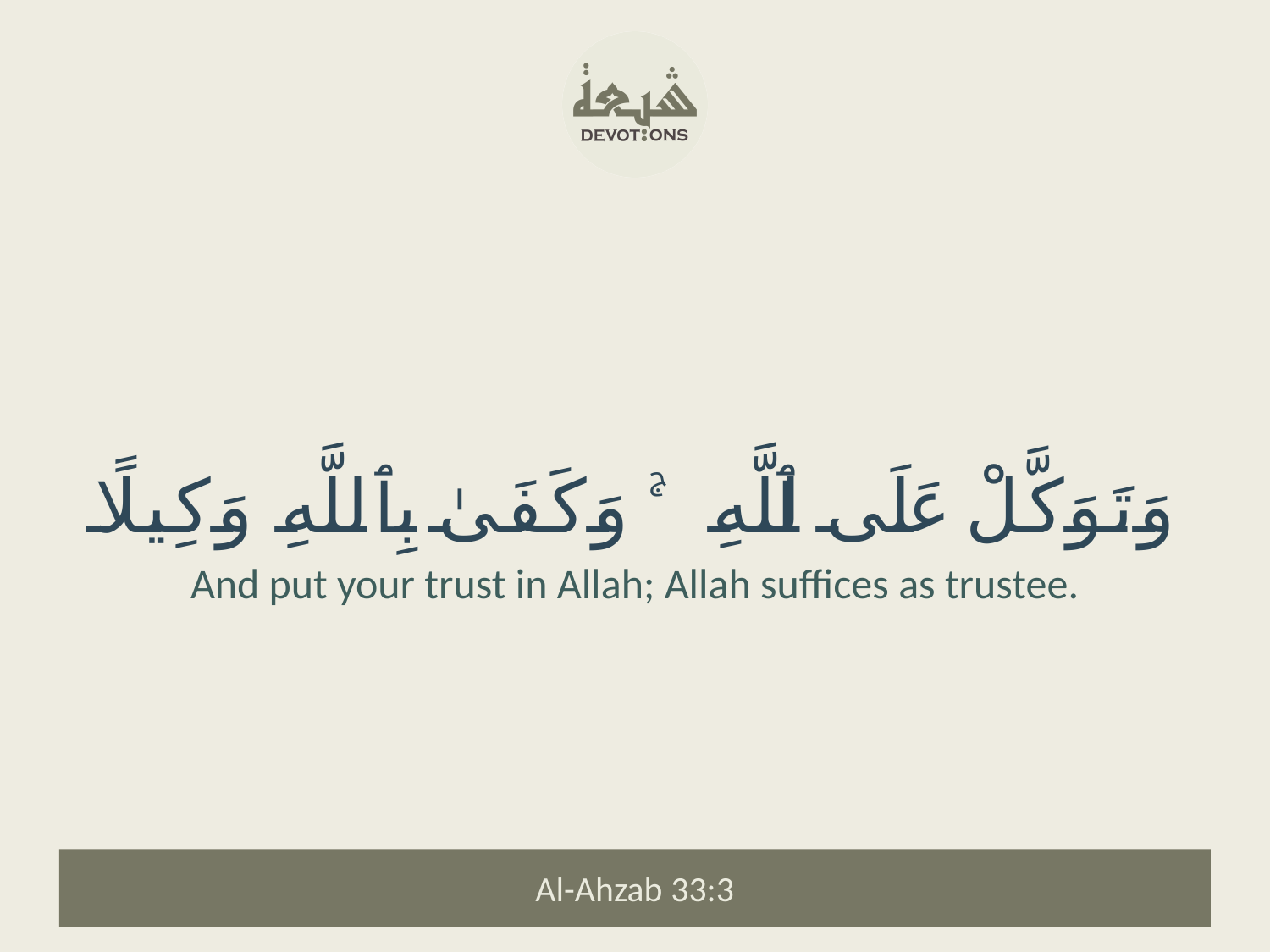

وَتَوَكَّلْ عَلَى ٱللَّهِ ۚ وَكَفَىٰ بِٱللَّهِ وَكِيلًا
And put your trust in Allah; Allah suffices as trustee.
Al-Ahzab 33:3